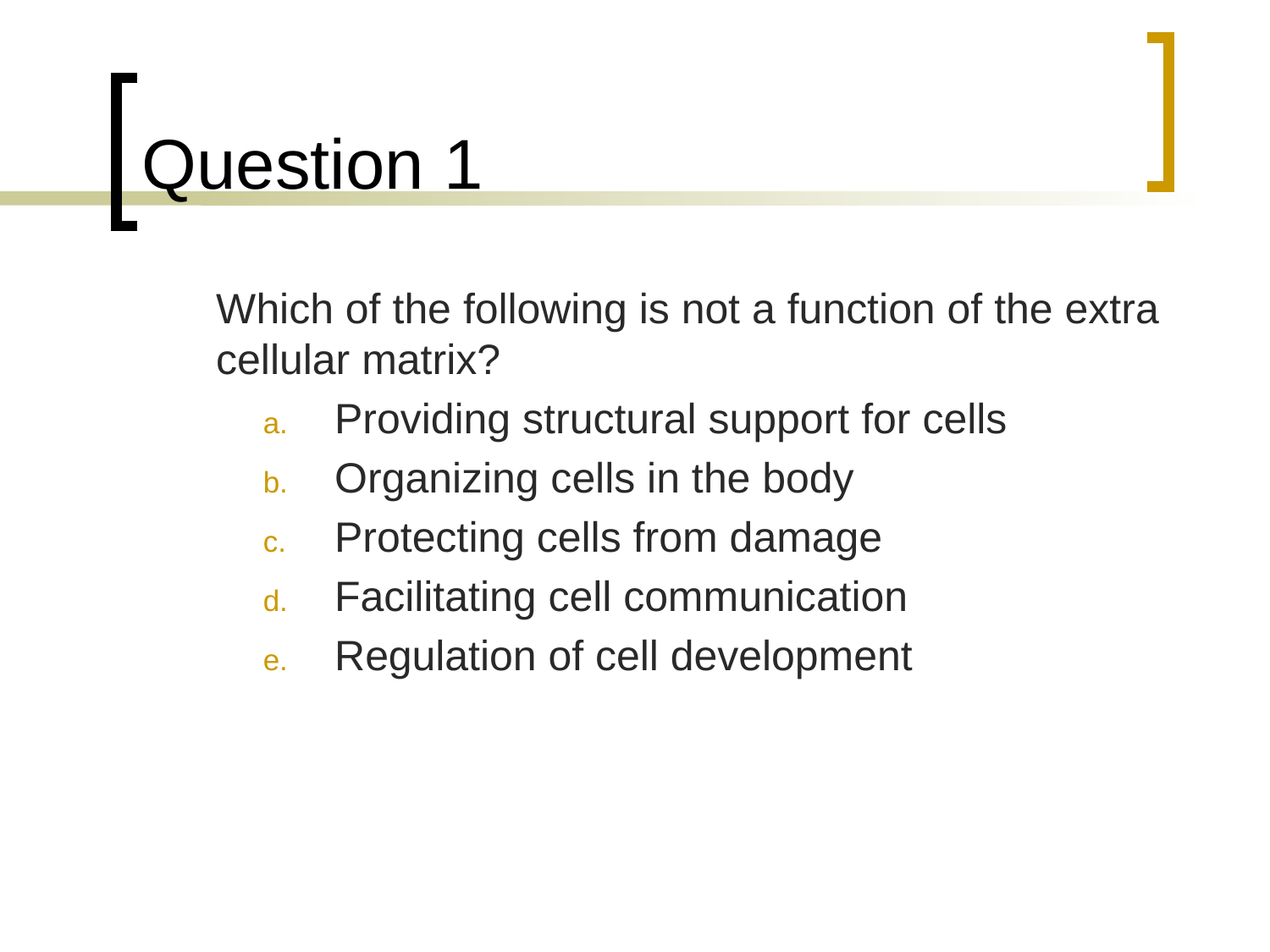

# Question 1
	Which of the following is not a function of the extra cellular matrix?
Providing structural support for cells
Organizing cells in the body
Protecting cells from damage
Facilitating cell communication
Regulation of cell development